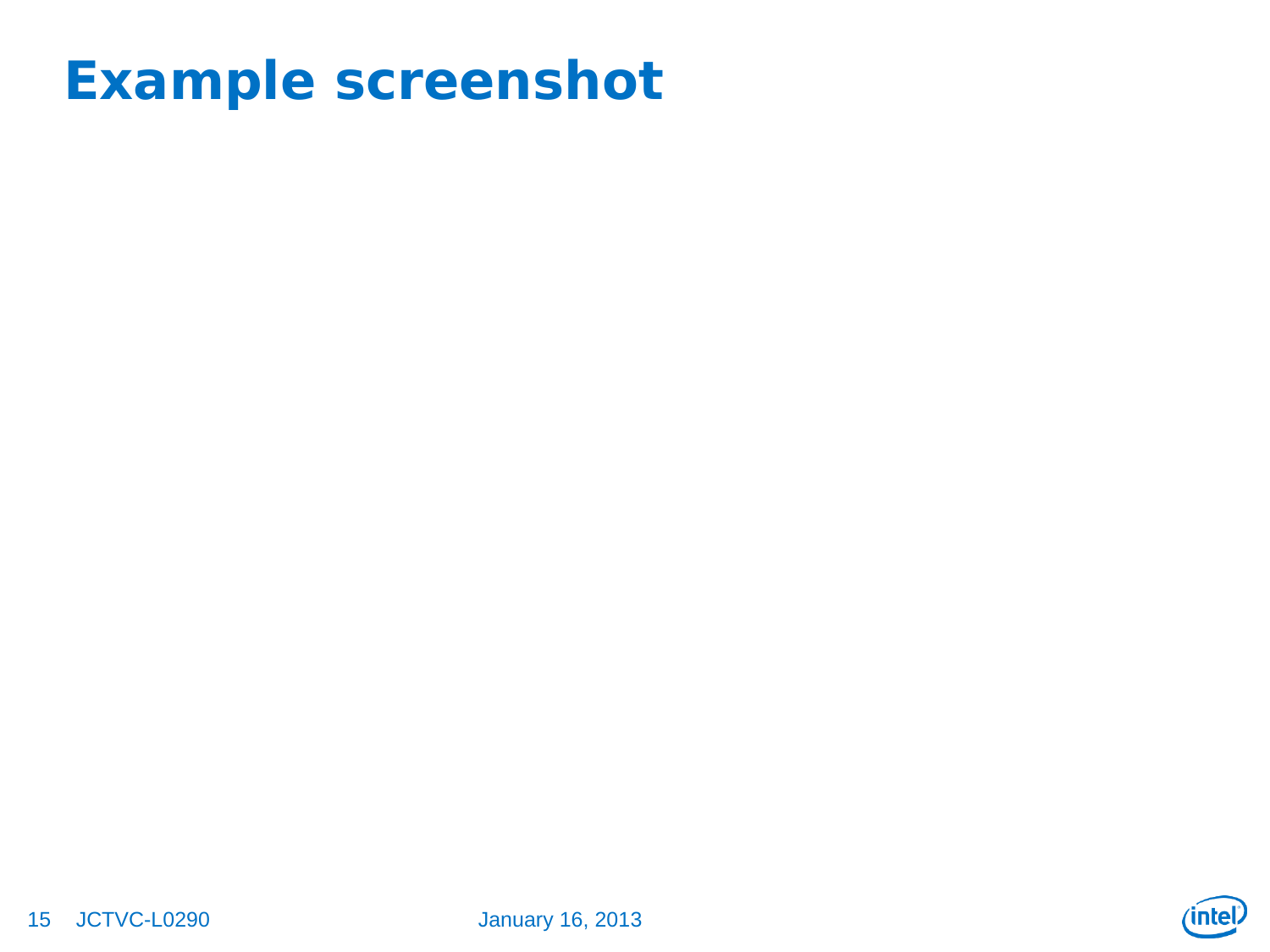

# Example screenshot

15
JCTVC-L0290
January 16, 2013